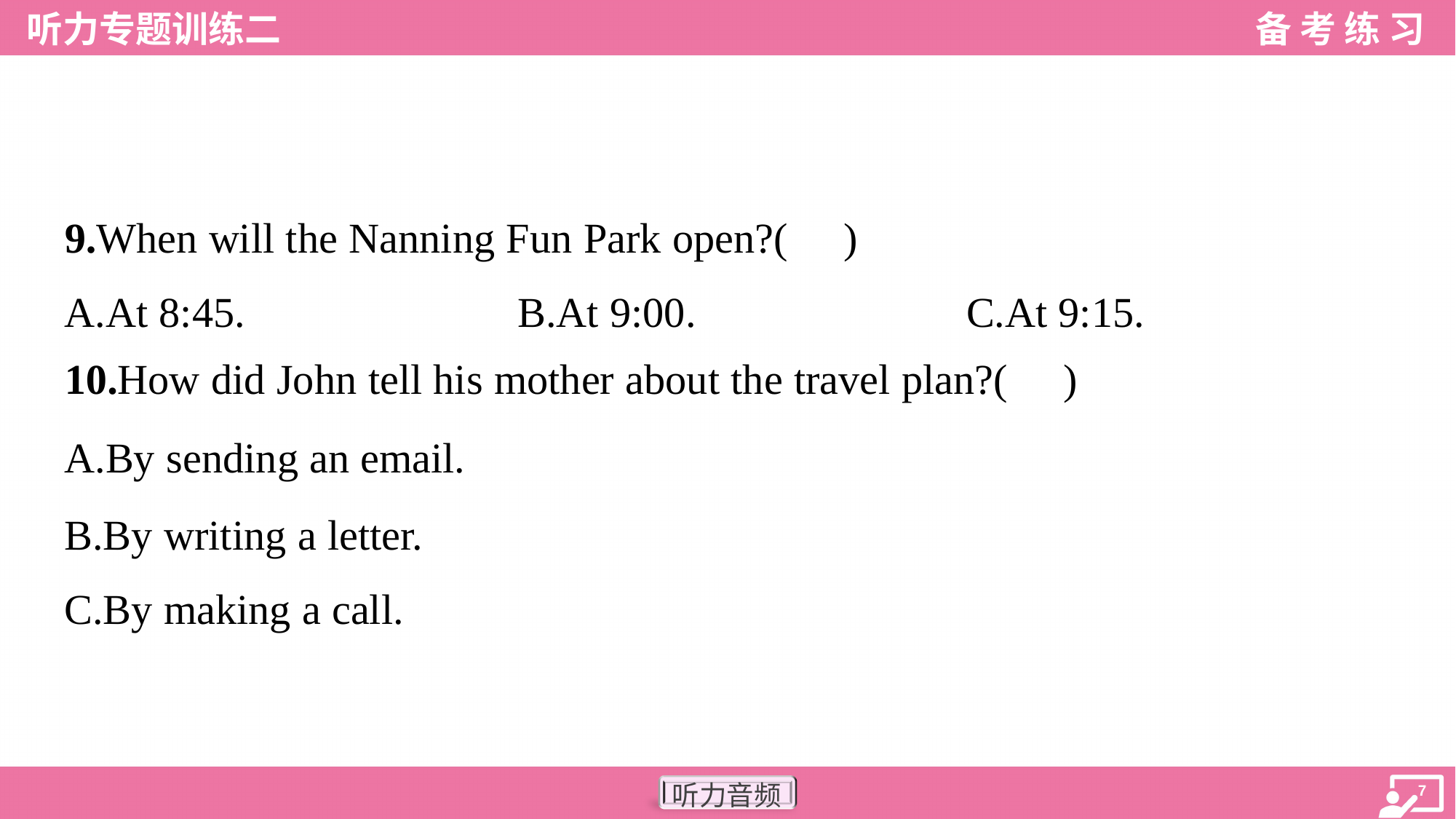

9.When will the Nanning Fun Park open?(     )
A.At 8:45.	B.At 9:00.	C.At 9:15.
10.How did John tell his mother about the travel plan?(     )
A.By sending an email.
B.By writing a letter.
C.By making a call.